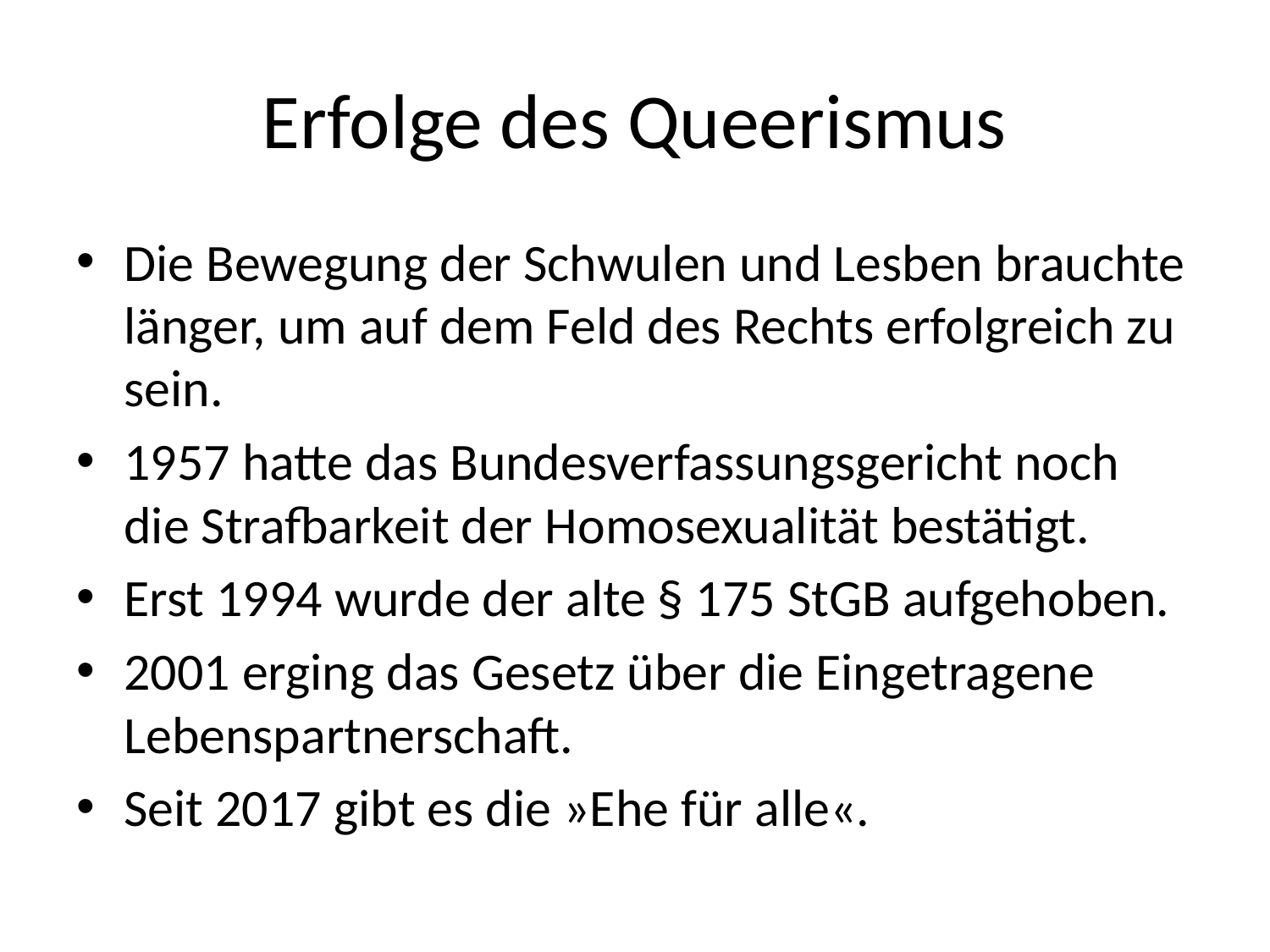

# Erfolge des Queerismus
Die Bewegung der Schwulen und Lesben brauchte länger, um auf dem Feld des Rechts erfolgreich zu sein.
1957 hatte das Bundesverfassungsgericht noch die Strafbarkeit der Homosexualität bestätigt.
Erst 1994 wurde der alte § 175 StGB aufgehoben.
2001 erging das Gesetz über die Eingetragene Lebenspartnerschaft.
Seit 2017 gibt es die »Ehe für alle«.